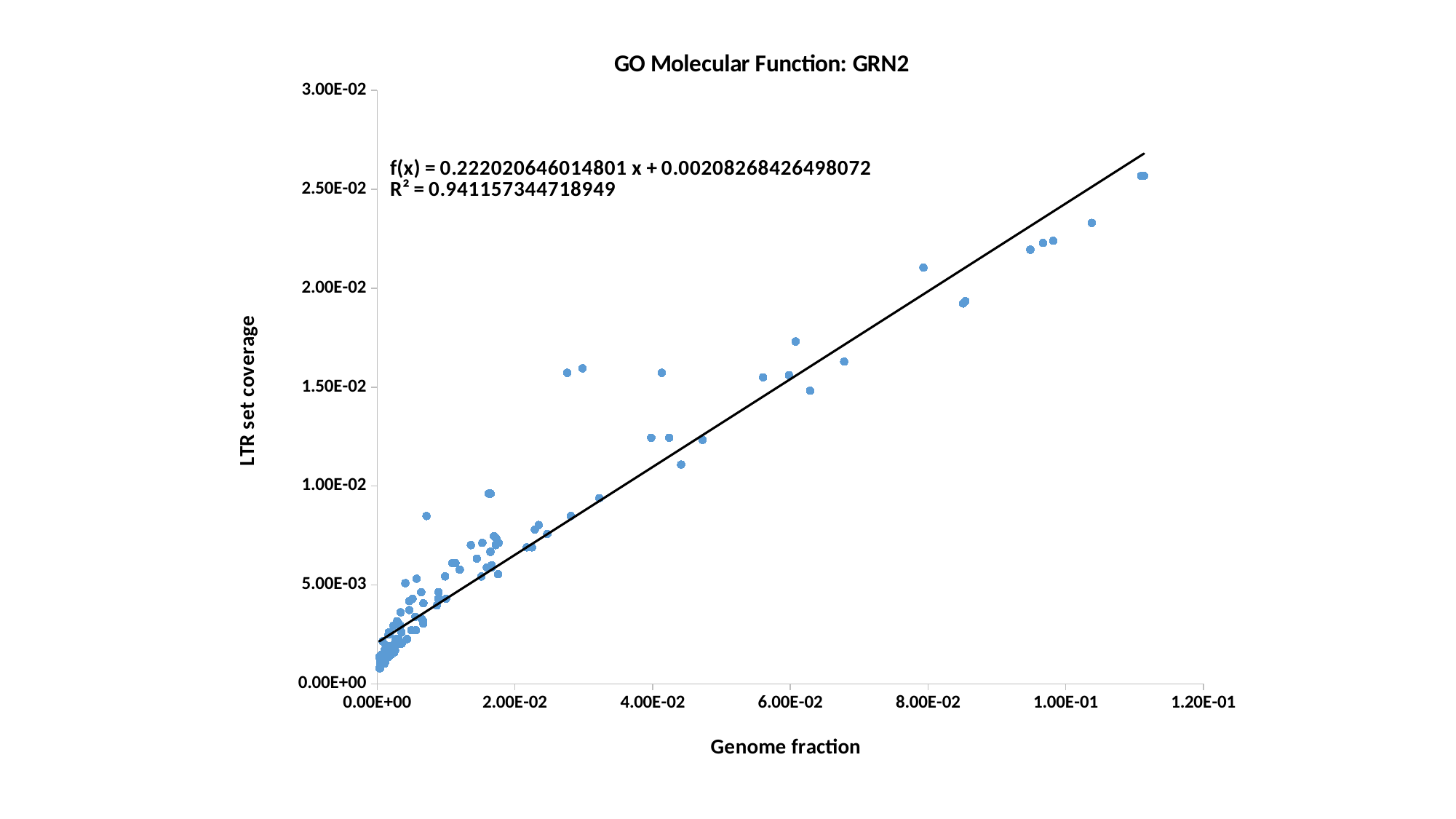

### Chart: GO Molecular Function: GRN2

| Category | LTR Fraction |
|---|---|